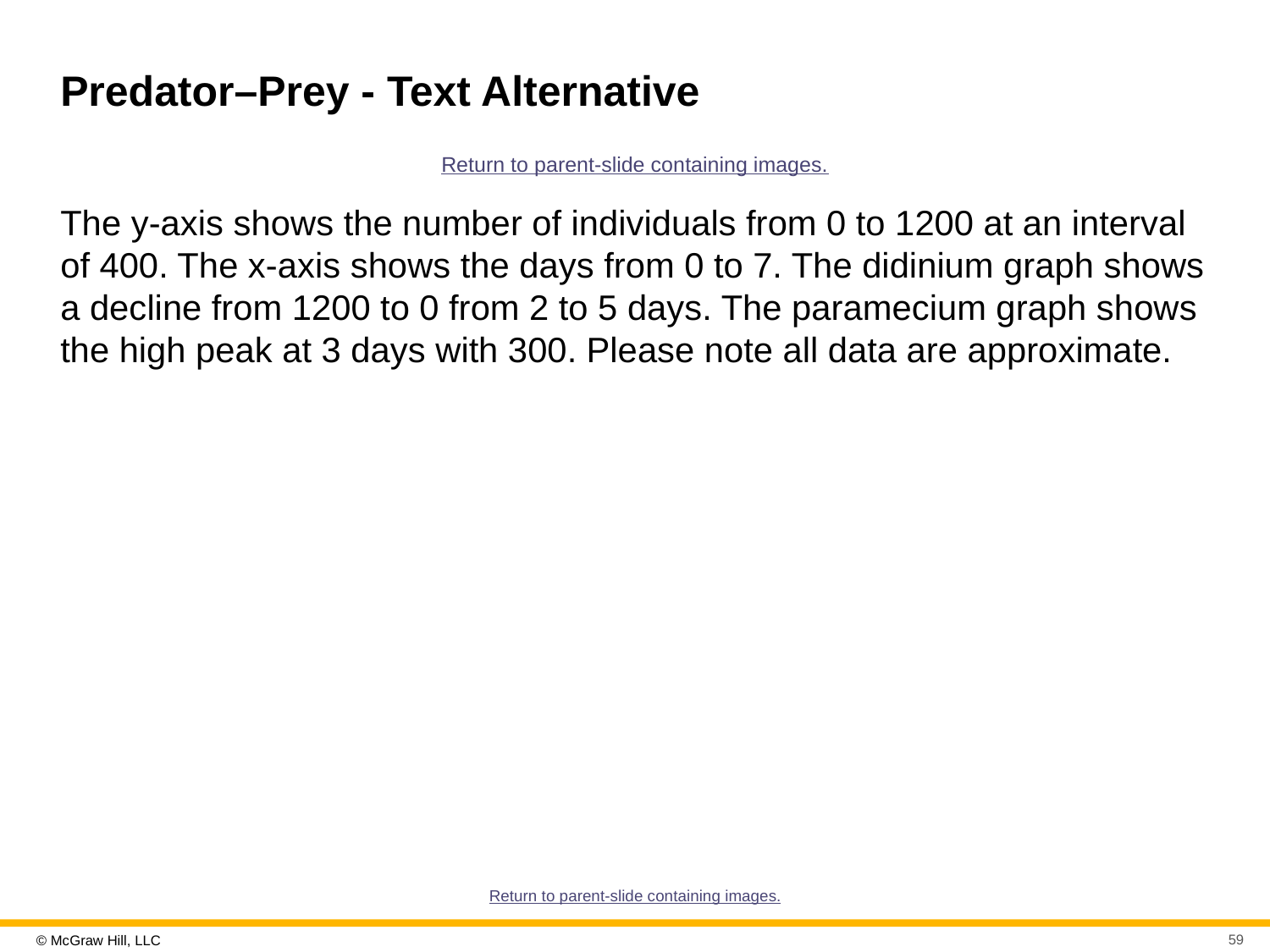

# Predator–Prey - Text Alternative
Return to parent-slide containing images.
The y-axis shows the number of individuals from 0 to 1200 at an interval of 400. The x-axis shows the days from 0 to 7. The didinium graph shows a decline from 1200 to 0 from 2 to 5 days. The paramecium graph shows the high peak at 3 days with 300. Please note all data are approximate.
Return to parent-slide containing images.
59